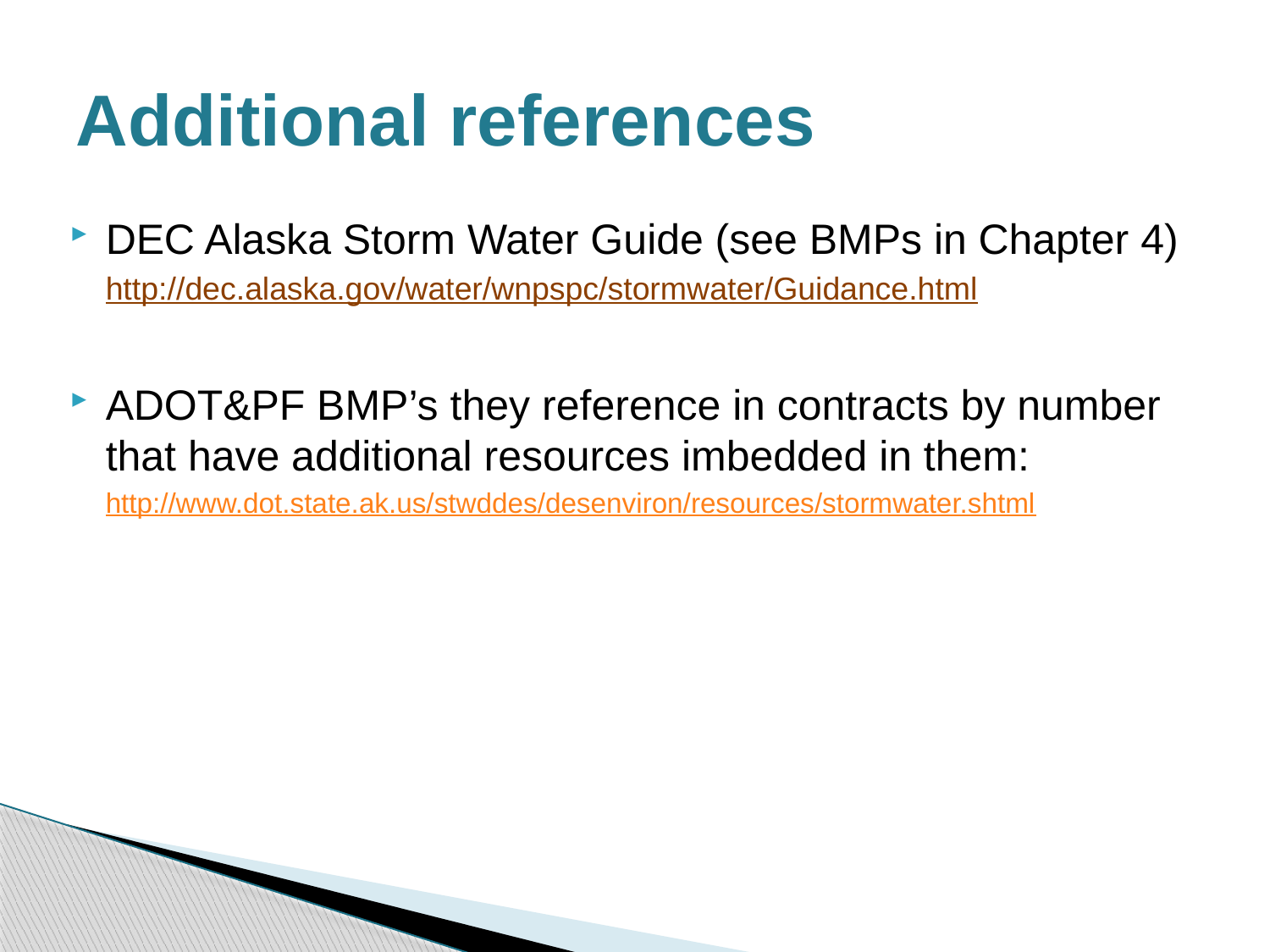

# Additional references
DEC Alaska Storm Water Guide (see BMPs in Chapter 4)
http://dec.alaska.gov/water/wnpspc/stormwater/Guidance.html

ADOT&PF BMP’s they reference in contracts by number that have additional resources imbedded in them:
http://www.dot.state.ak.us/stwddes/desenviron/resources/stormwater.shtml